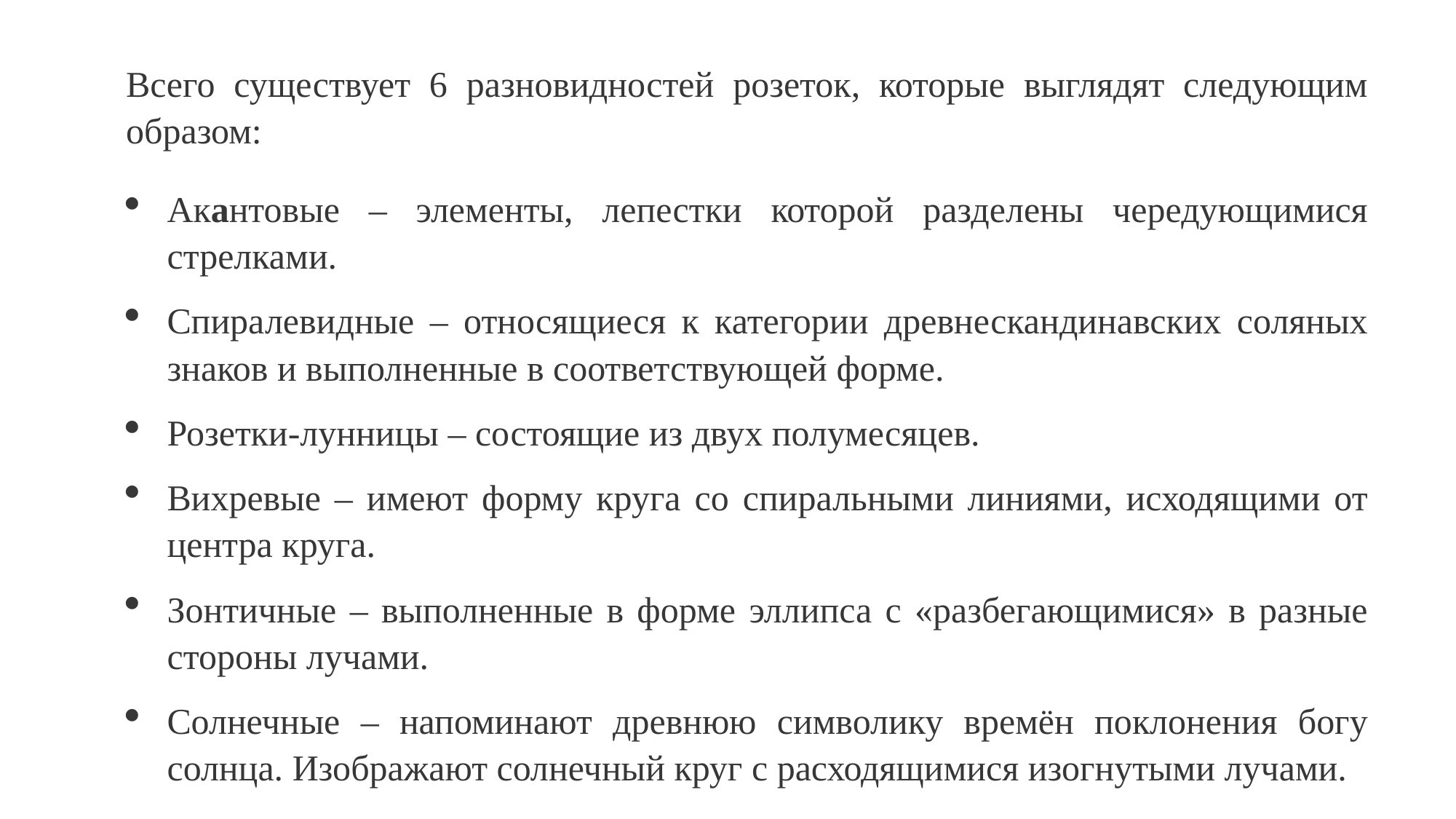

Всего существует 6 разновидностей розеток, которые выглядят следующим образом:
Акантовые – элементы, лепестки которой разделены чередующимися стрелками.
Спиралевидные – относящиеся к категории древнескандинавских соляных знаков и выполненные в соответствующей форме.
Розетки-лунницы – состоящие из двух полумесяцев.
Вихревые – имеют форму круга со спиральными линиями, исходящими от центра круга.
Зонтичные – выполненные в форме эллипса с «разбегающимися» в разные стороны лучами.
Солнечные – напоминают древнюю символику времён поклонения богу солнца. Изображают солнечный круг с расходящимися изогнутыми лучами.